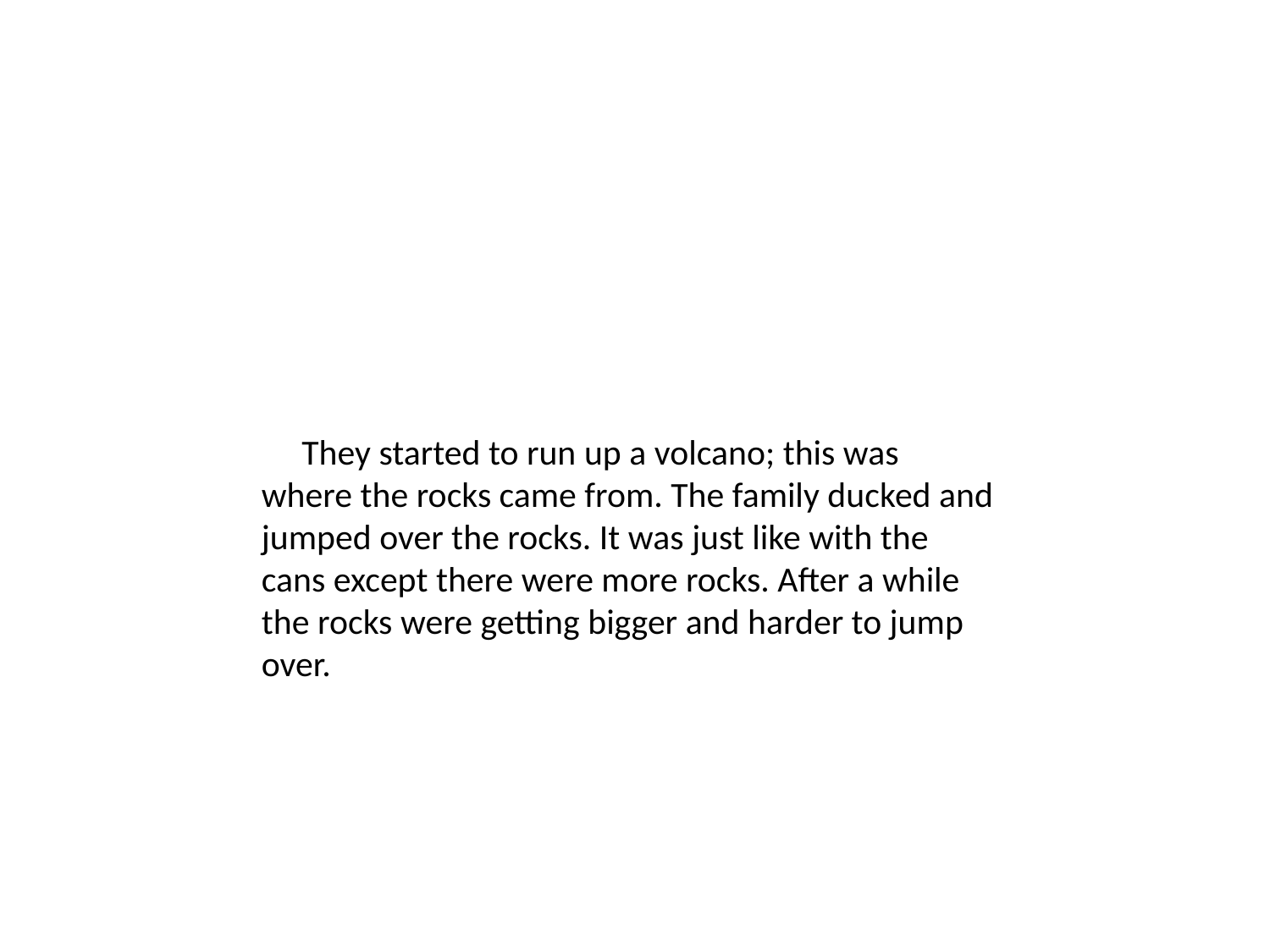

They started to run up a volcano; this was where the rocks came from. The family ducked and jumped over the rocks. It was just like with the cans except there were more rocks. After a while the rocks were getting bigger and harder to jump over.